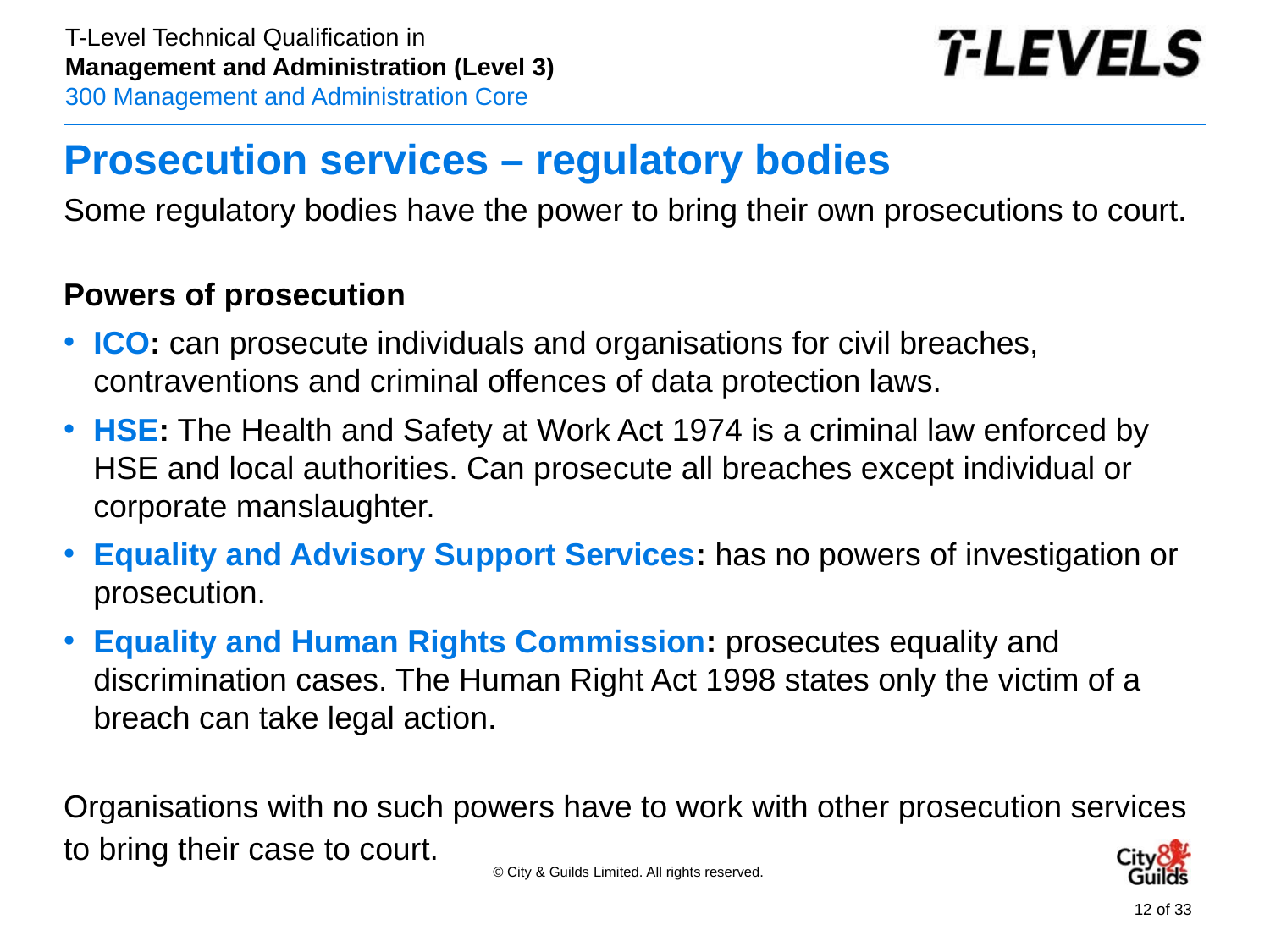

# Prosecution services – regulatory bodies
Some regulatory bodies have the power to bring their own prosecutions to court.

Powers of prosecution
ICO: can prosecute individuals and organisations for civil breaches, contraventions and criminal offences of data protection laws.
HSE: The Health and Safety at Work Act 1974 is a criminal law enforced by HSE and local authorities. Can prosecute all breaches except individual or corporate manslaughter.
Equality and Advisory Support Services: has no powers of investigation or prosecution.
Equality and Human Rights Commission: prosecutes equality and discrimination cases. The Human Right Act 1998 states only the victim of a breach can take legal action.

Organisations with no such powers have to work with other prosecution services to bring their case to court.